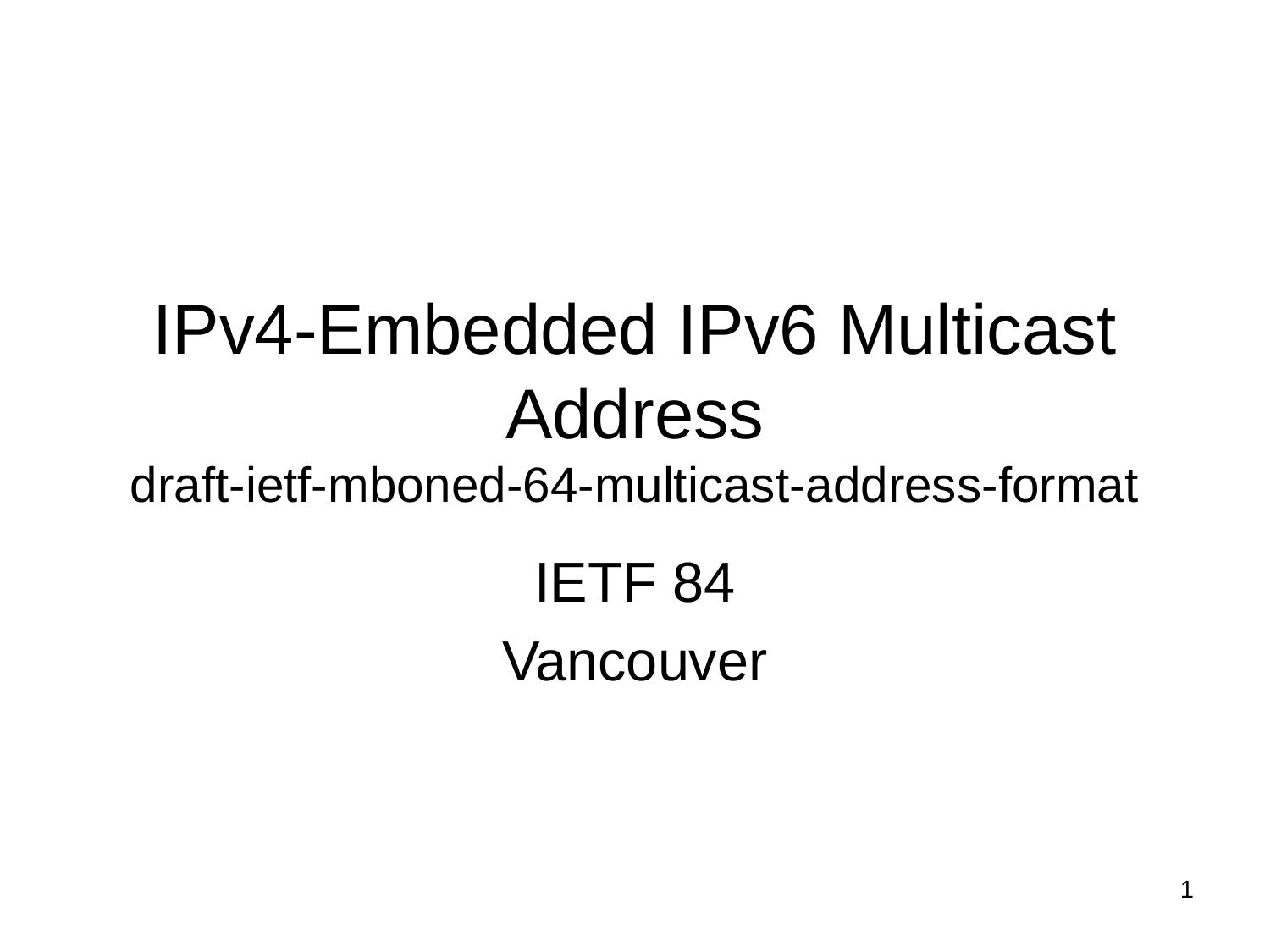

# IPv4-Embedded IPv6 Multicast Address draft-ietf-mboned-64-multicast-address-format
IETF 84
Vancouver
1